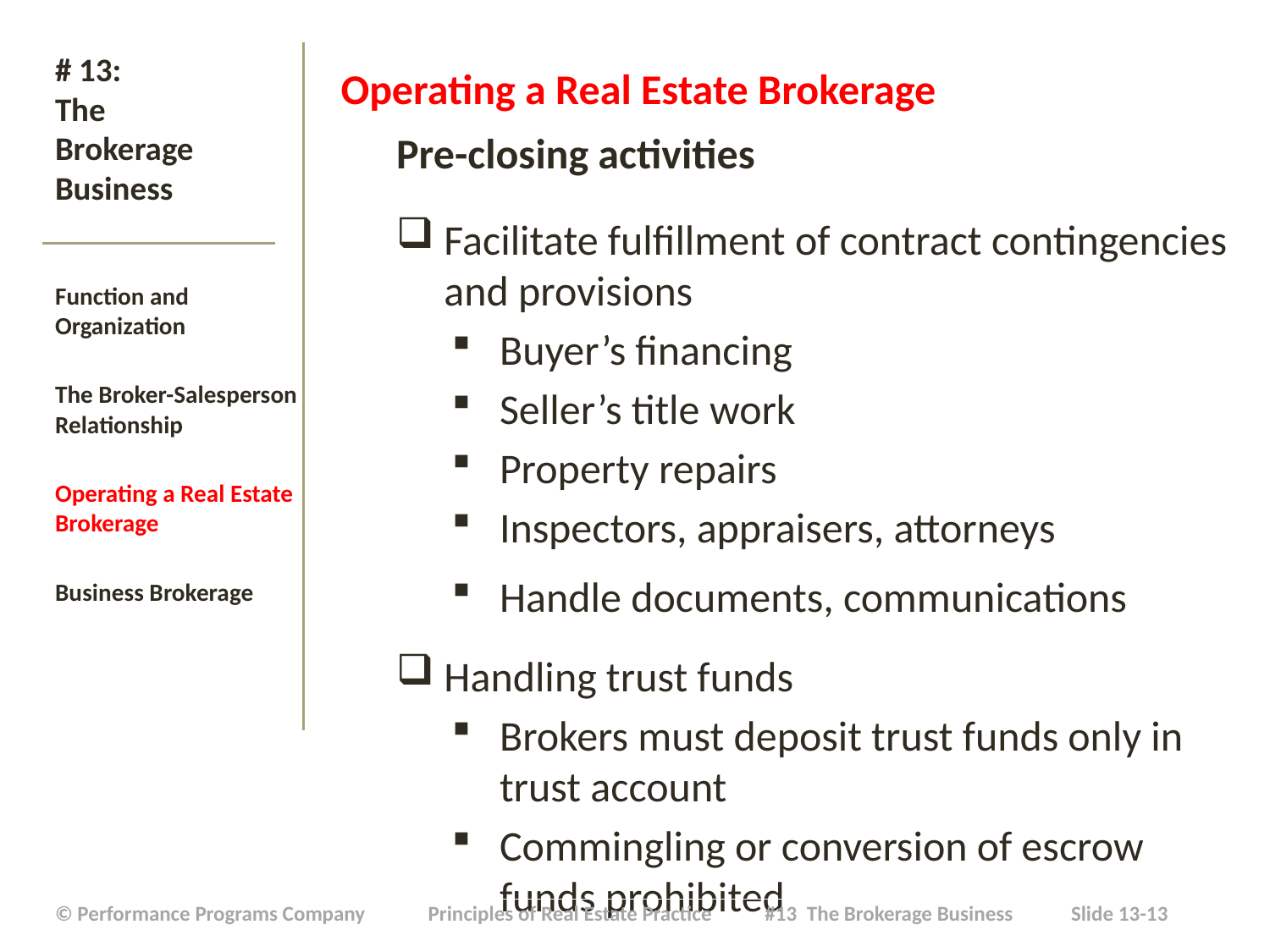

Operating a Real Estate Brokerage
Pre-closing activities

Facilitate fulfillment of contract contingencies and provisions
Buyer’s financing
Seller’s title work
Property repairs
Inspectors, appraisers, attorneys
Handle documents, communications
Handling trust funds
Brokers must deposit trust funds only in trust account
Commingling or conversion of escrow funds prohibited

# # 13: The Brokerage Business

Function and Organization

The Broker-Salesperson Relationship

Operating a Real Estate Brokerage

Business Brokerage

| © Performance Programs Company Principles of Real Estate Practice #13 The Brokerage Business Slide 13-13 |
| --- |